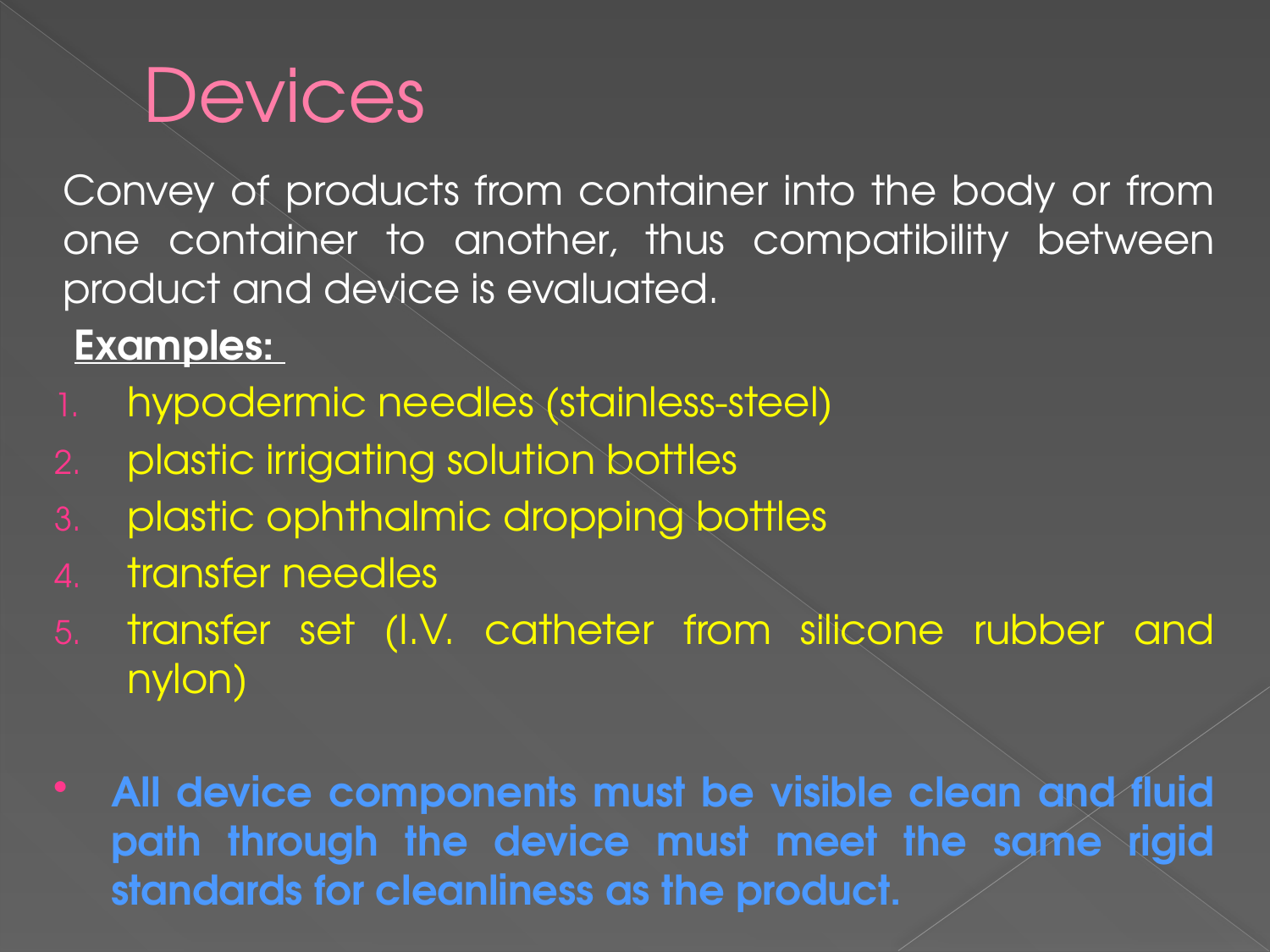

# Devices
Convey of products from container into the body or from one container to another, thus compatibility between product and device is evaluated.
 Examples:
hypodermic needles (stainless-steel)
plastic irrigating solution bottles
plastic ophthalmic dropping bottles
transfer needles
transfer set (I.V. catheter from silicone rubber and nylon)

All device components must be visible clean and fluid path through the device must meet the same rigid standards for cleanliness as the product.